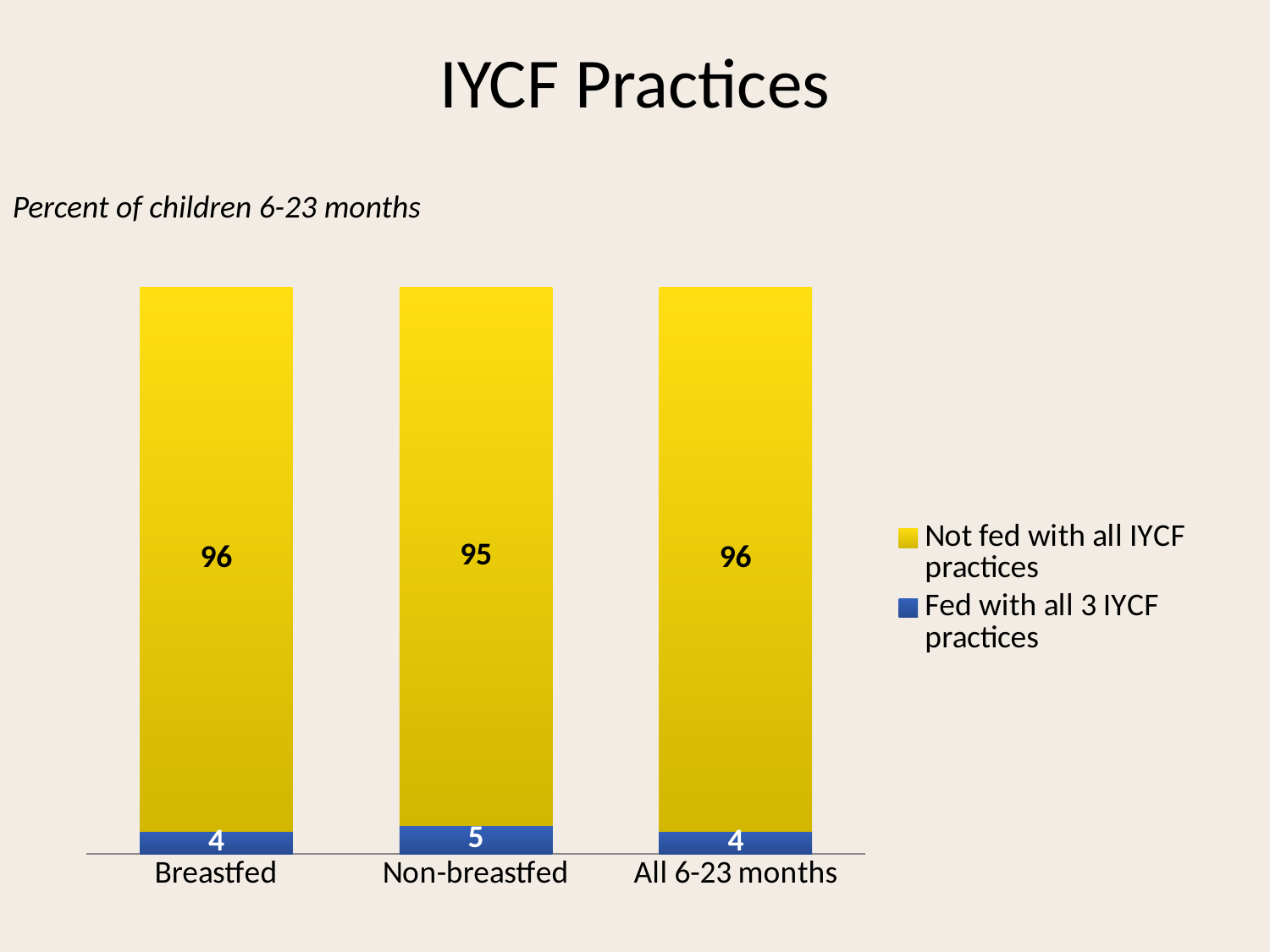

# IYCF Practices
Percent of children 6-23 months

### Chart

| Category | Fed with all 3 IYCF practices | Not fed with all IYCF practices |
|---|---|---|
| Breastfed | 4.0 | 96.0 |
| Non-breastfed | 5.0 | 95.0 |
| All 6-23 months | 4.0 | 96.0 |